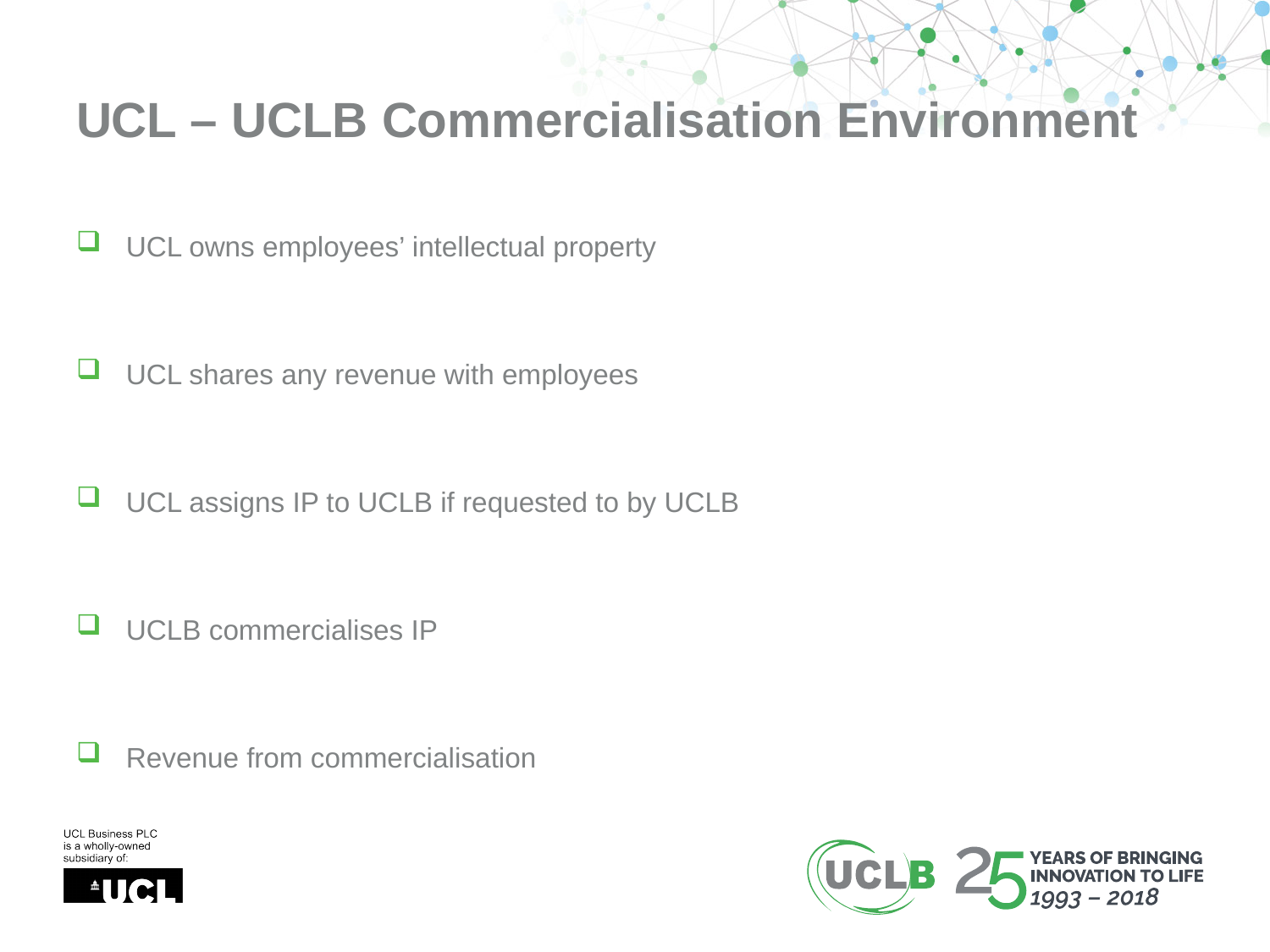

# UCL – UCLB Commercialisation Environment
UCL owns employees’ intellectual property

UCL shares any revenue with employees

UCL assigns IP to UCLB if requested to by UCLB

UCLB commercialises IP

Revenue from commercialisation